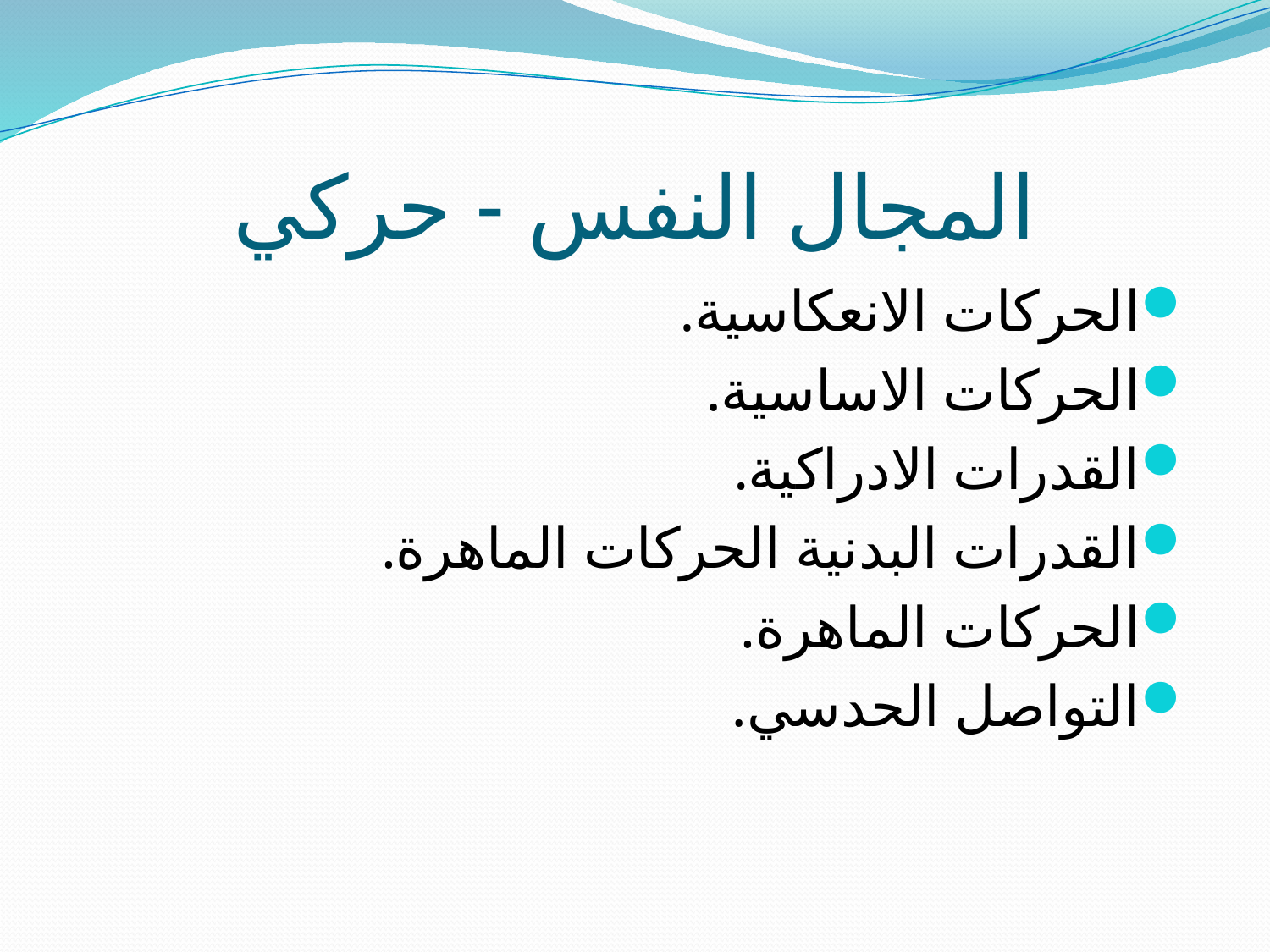

# المجال النفس - حركي
الحركات الانعكاسية.
الحركات الاساسية.
القدرات الادراكية.
القدرات البدنية الحركات الماهرة.
الحركات الماهرة.
التواصل الحدسي.